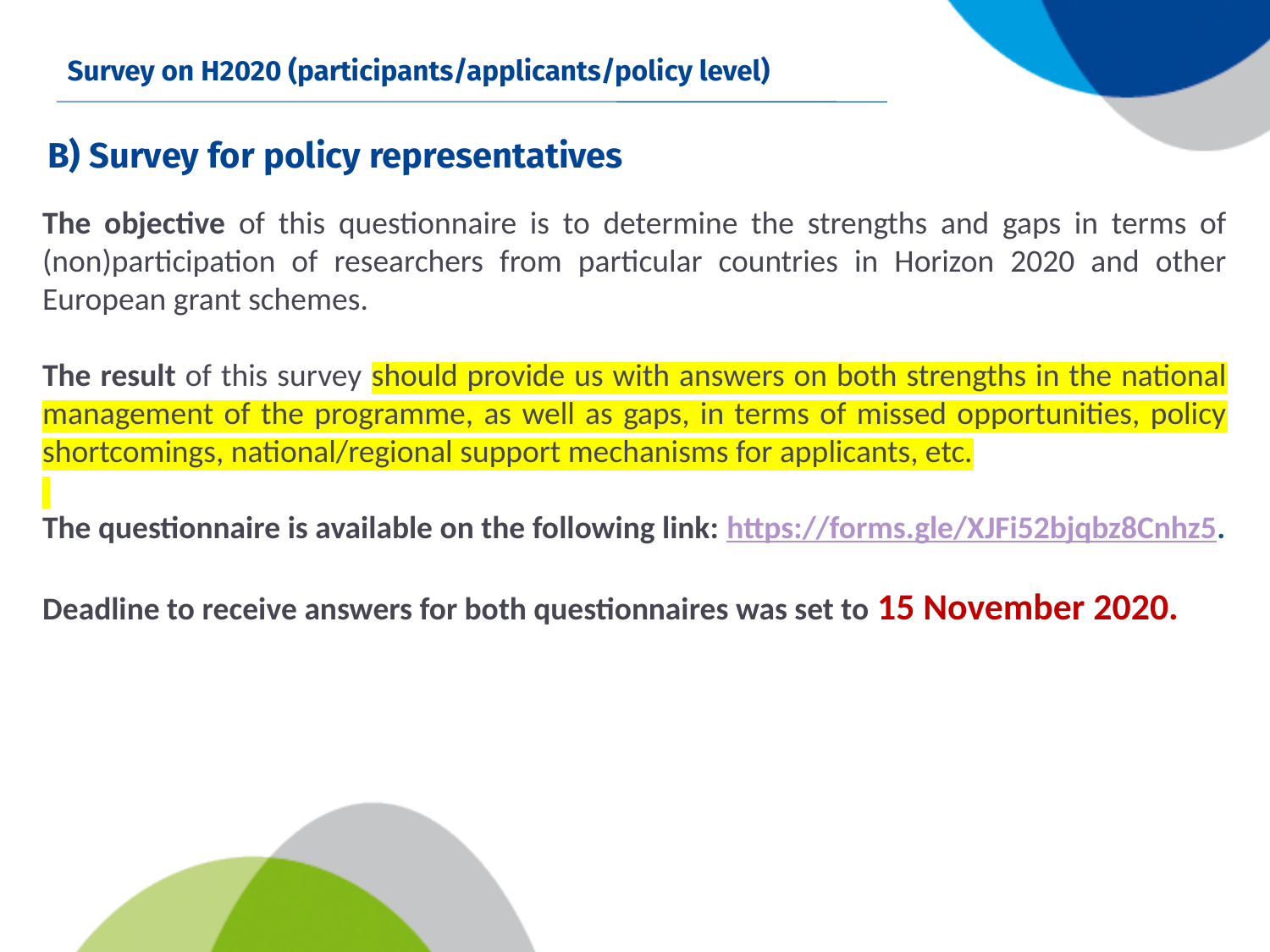

Survey on H2020 (participants/applicants/policy level)
B) Survey for policy representatives
The objective of this questionnaire is to determine the strengths and gaps in terms of (non)participation of researchers from particular countries in Horizon 2020 and other European grant schemes.

The result of this survey should provide us with answers on both strengths in the national management of the programme, as well as gaps, in terms of missed opportunities, policy shortcomings, national/regional support mechanisms for applicants, etc.

The questionnaire is available on the following link: https://forms.gle/XJFi52bjqbz8Cnhz5.

Deadline to receive answers for both questionnaires was set to 15 November 2020.